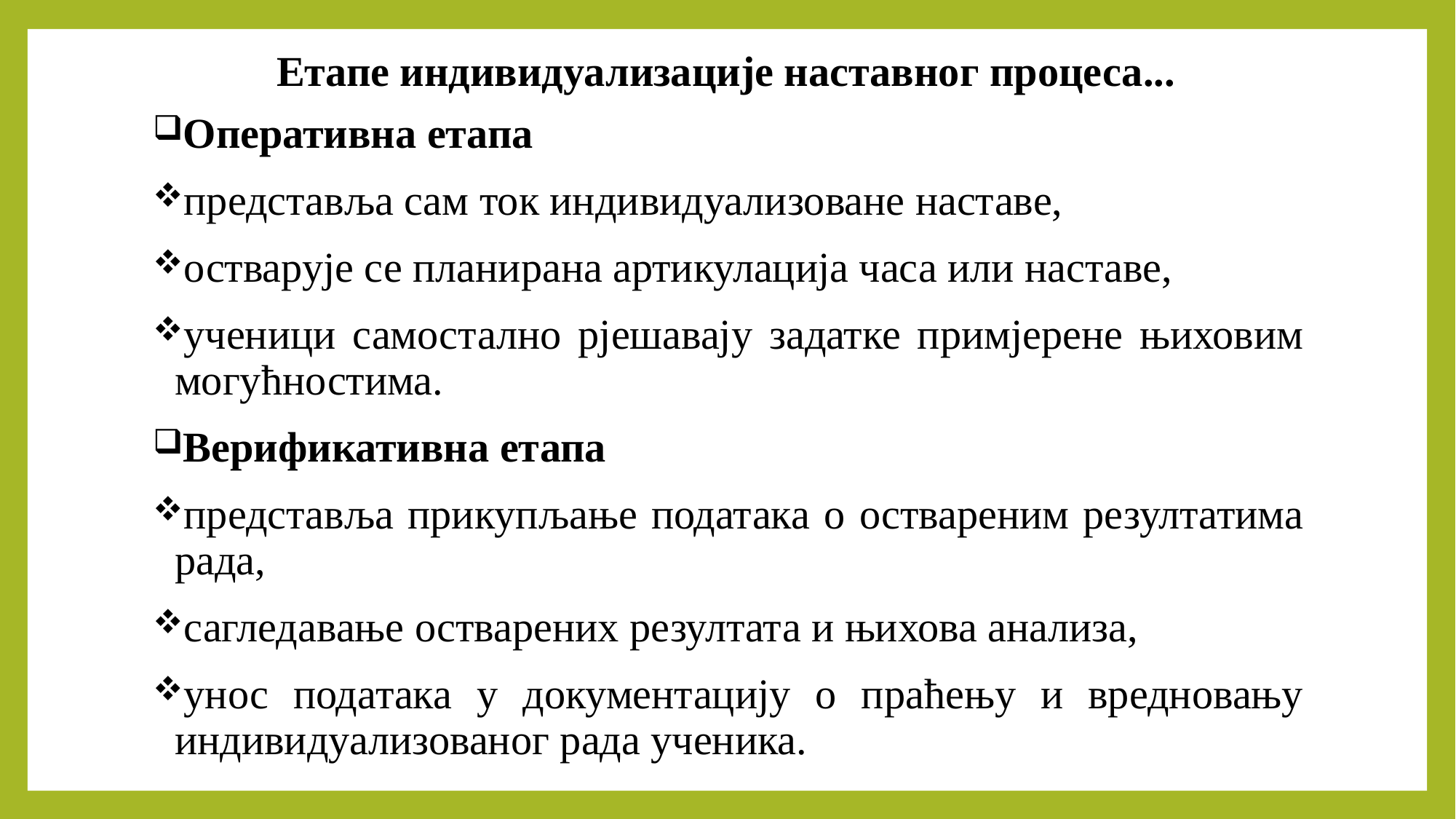

# Етапе индивидуализације наставног процеса...
Оперативна етапа
представља сам ток индивидуализоване наставе,
остварује се планирана артикулација часа или наставе,
ученици самостално рјешавају задатке примјерене њиховим могућностима.
Верификативна етапа
представља прикупљање података о оствареним резултатима рада,
сагледавање остварених резултата и њихова анализа,
унос података у документацију о праћењу и вредновању индивидуализованог рада ученика.